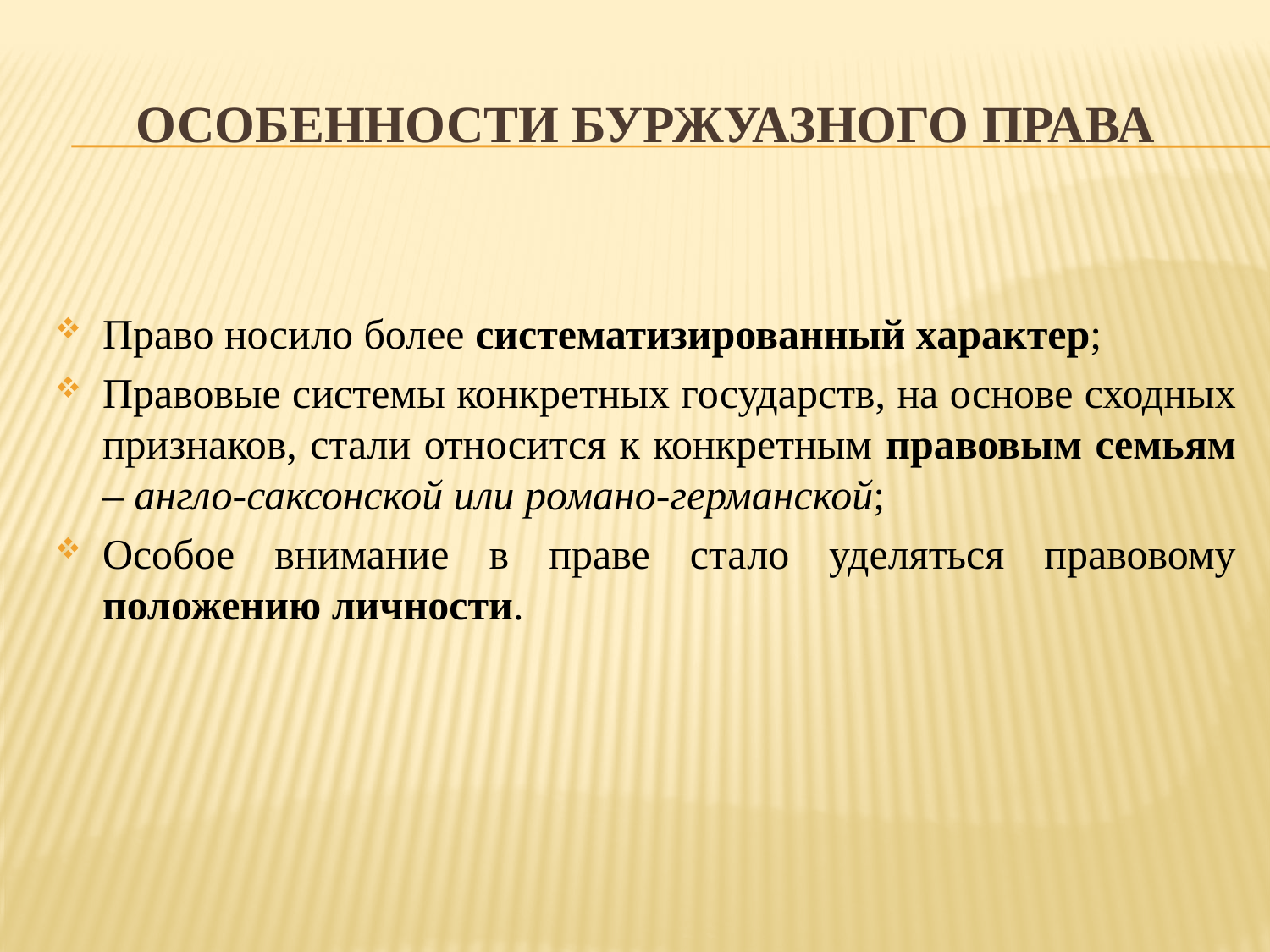

# Особенности буржуазного права

Право носило более систематизированный характер;
Правовые системы конкретных государств, на основе сходных признаков, стали относится к конкретным правовым семьям – англо-саксонской или романо-германской;
Особое внимание в праве стало уделяться правовому положению личности.